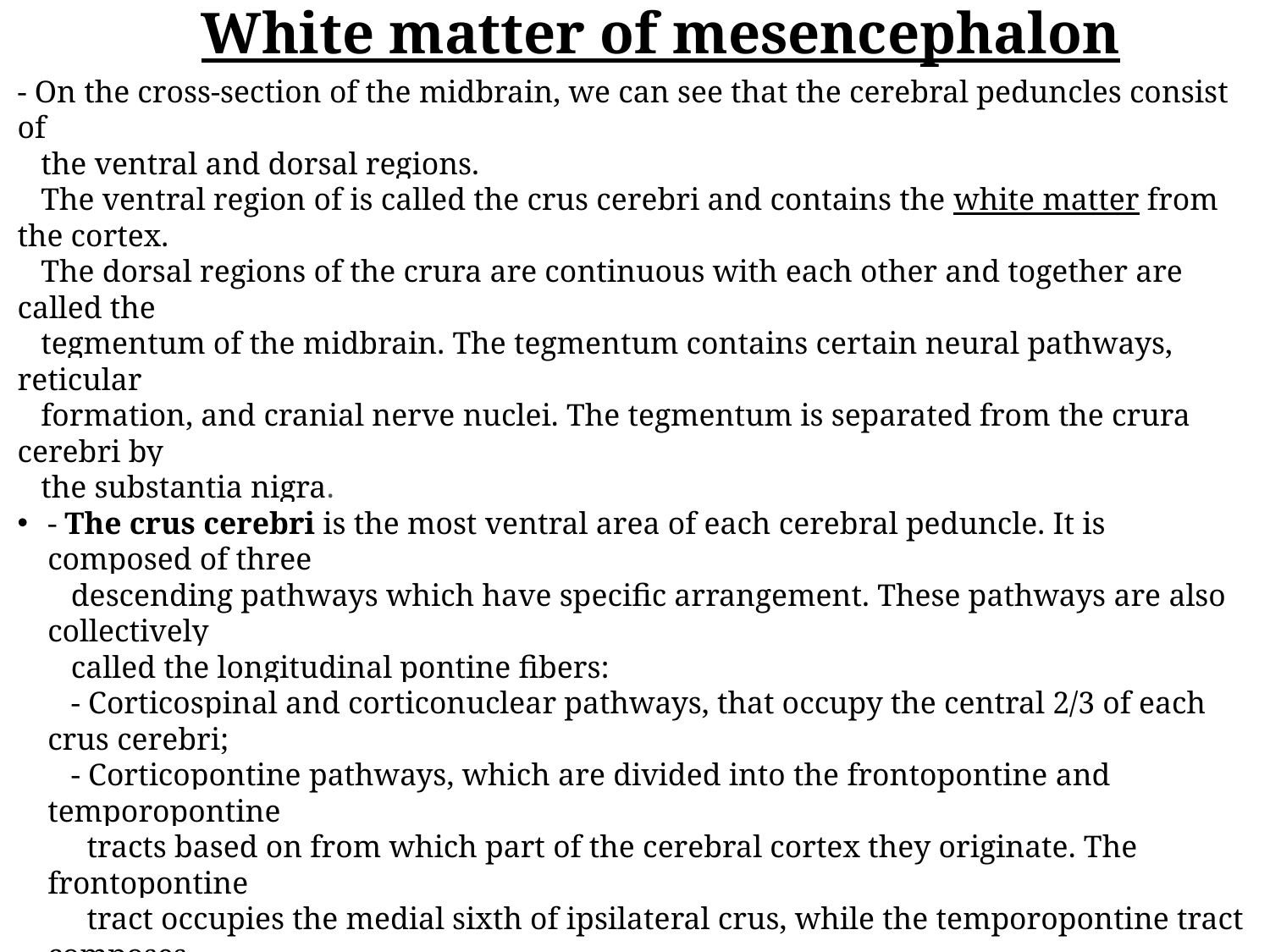

White matter of mesencephalon
- On the cross-section of the midbrain, we can see that the cerebral peduncles consist of
   the ventral and dorsal regions.
   The ventral region of is called the crus cerebri and contains the white matter from the cortex.
   The dorsal regions of the crura are continuous with each other and together are called the
   tegmentum of the midbrain. The tegmentum contains certain neural pathways, reticular
   formation, and cranial nerve nuclei. The tegmentum is separated from the crura cerebri by
   the substantia nigra.
- The crus cerebri is the most ventral area of each cerebral peduncle. It is composed of three
   descending pathways which have specific arrangement. These pathways are also collectively
   called the longitudinal pontine fibers:
   - Corticospinal and corticonuclear pathways, that occupy the central 2/3 of each crus cerebri;
   - Corticopontine pathways, which are divided into the frontopontine and temporopontine
     tracts based on from which part of the cerebral cortex they originate. The frontopontine
     tract occupies the medial sixth of ipsilateral crus, while the temporopontine tract composes
     the lateral sixth of ipsilateral crus.
 Tegmentum consists of grey matter and these ascending pathways:
      - superior cerebellar peduncles
      - medial longitudinal fasciculus (located just dorsal to the decussation of the superior
        cerebellar peduncle)
      - medial lemniscus
      - lateral lemniscus
      - trigeminal lemniscus
      - spinal lemniscus.

-